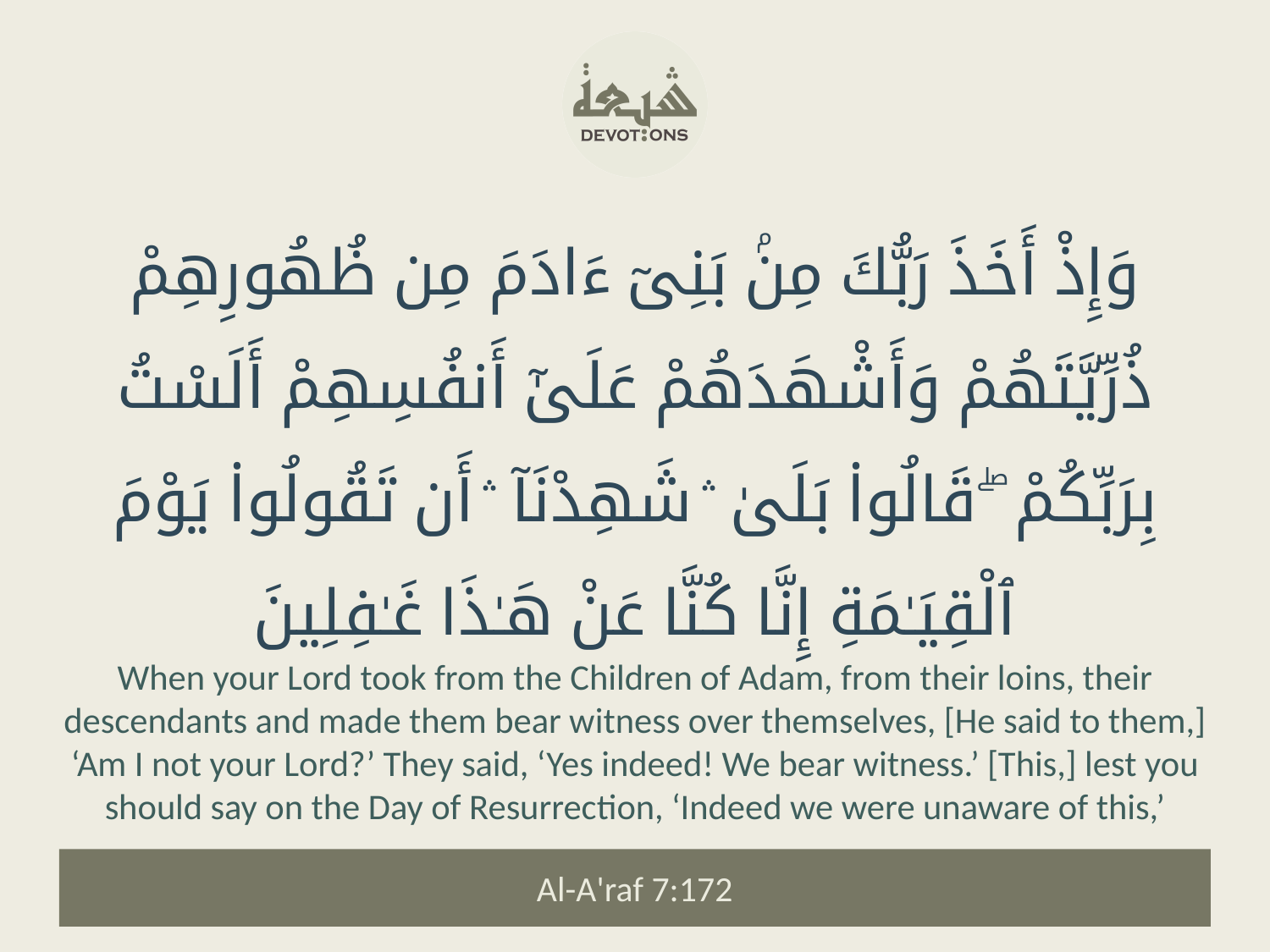

وَإِذْ أَخَذَ رَبُّكَ مِنۢ بَنِىٓ ءَادَمَ مِن ظُهُورِهِمْ ذُرِّيَّتَهُمْ وَأَشْهَدَهُمْ عَلَىٰٓ أَنفُسِهِمْ أَلَسْتُ بِرَبِّكُمْ ۖ قَالُوا۟ بَلَىٰ ۛ شَهِدْنَآ ۛ أَن تَقُولُوا۟ يَوْمَ ٱلْقِيَـٰمَةِ إِنَّا كُنَّا عَنْ هَـٰذَا غَـٰفِلِينَ
When your Lord took from the Children of Adam, from their loins, their descendants and made them bear witness over themselves, [He said to them,] ‘Am I not your Lord?’ They said, ‘Yes indeed! We bear witness.’ [This,] lest you should say on the Day of Resurrection, ‘Indeed we were unaware of this,’
Al-A'raf 7:172